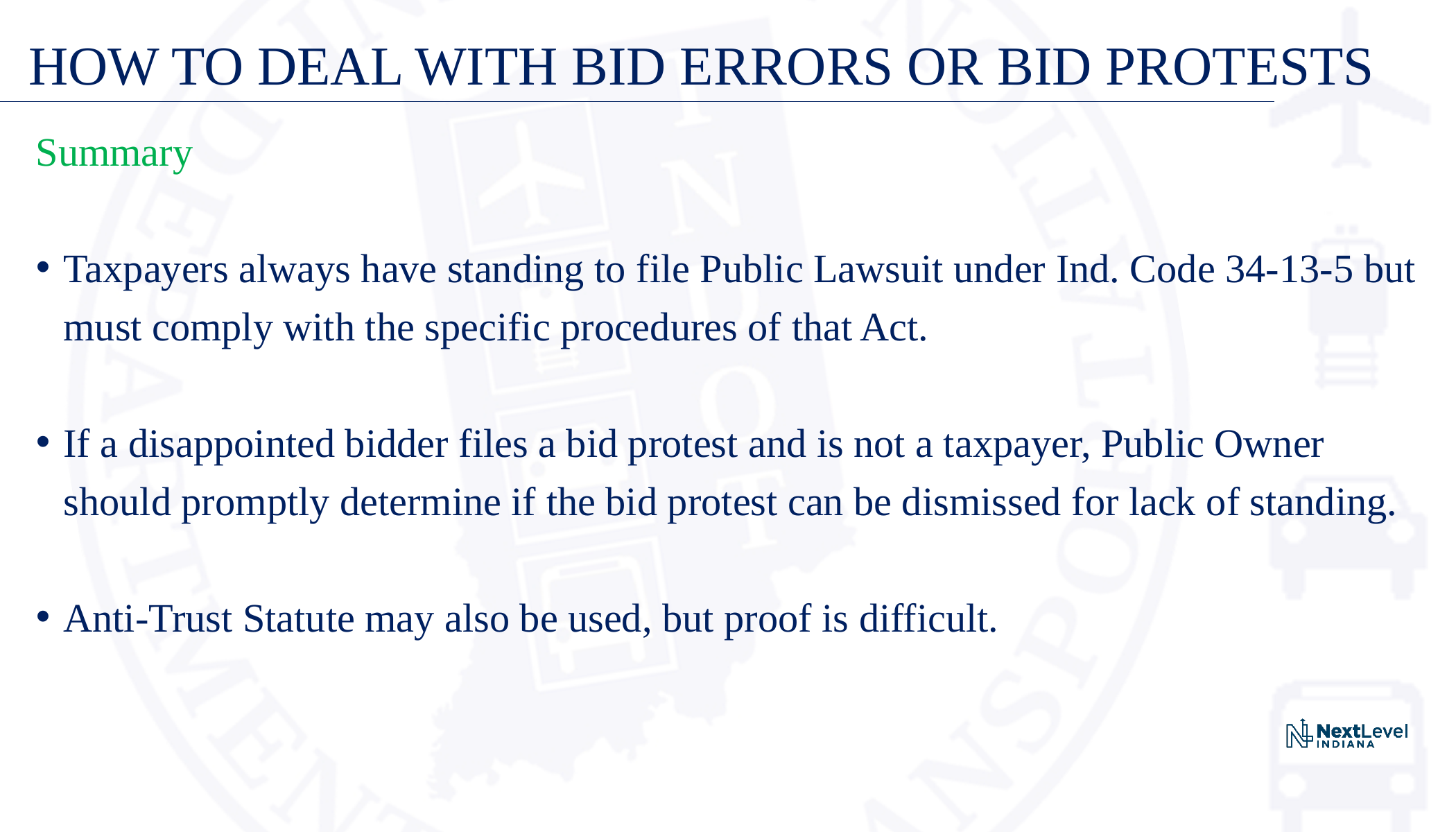

# HOW TO DEAL WITH BID ERRORS OR BID PROTESTS
Summary

Taxpayers always have standing to file Public Lawsuit under Ind. Code 34-13-5 but must comply with the specific procedures of that Act.

If a disappointed bidder files a bid protest and is not a taxpayer, Public Owner should promptly determine if the bid protest can be dismissed for lack of standing.

Anti-Trust Statute may also be used, but proof is difficult.